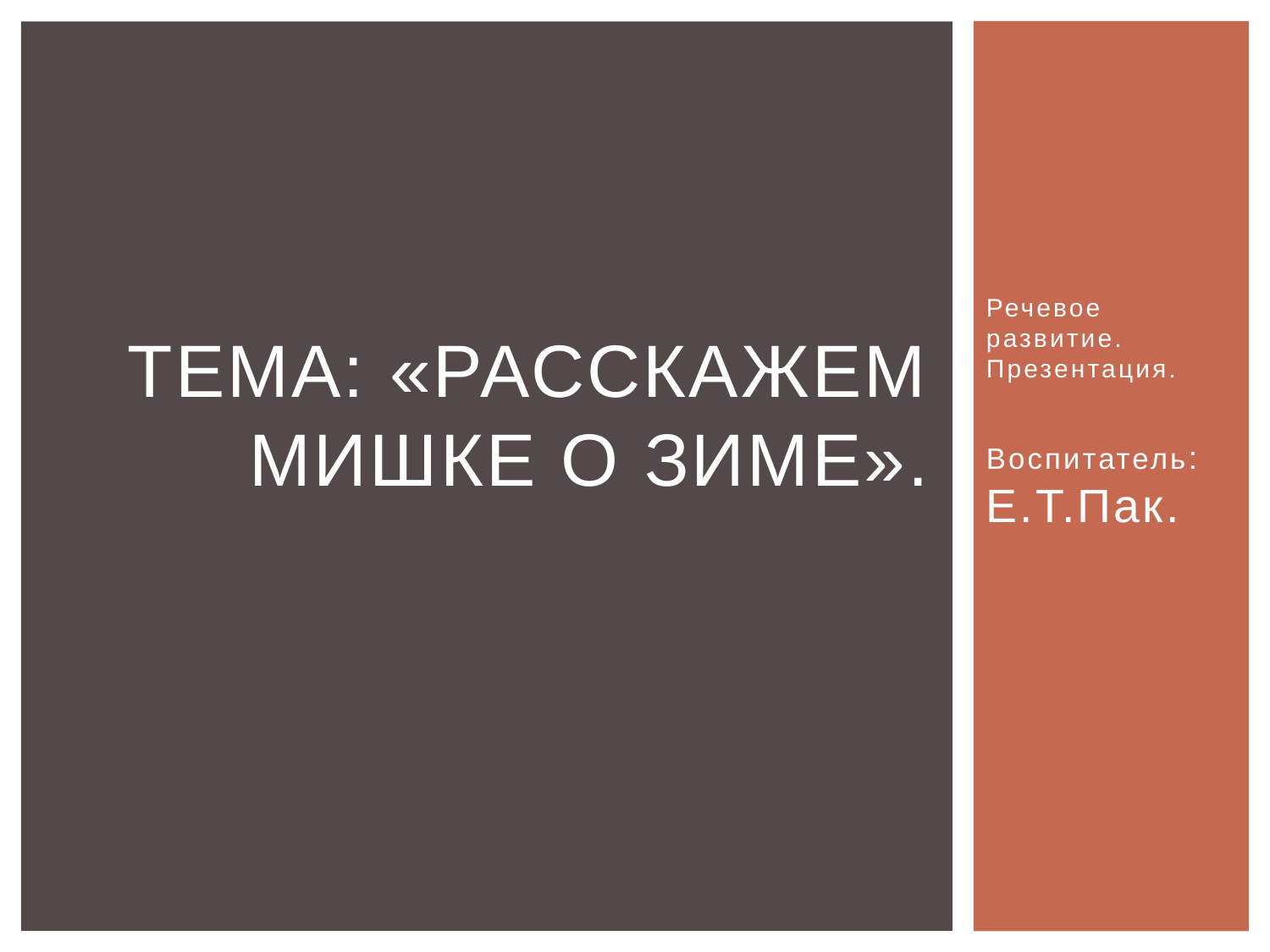

# Тема: «Расскажем мишке о зиме».
Речевое развитие. Презентация.

Воспитатель: Е.Т.Пак.